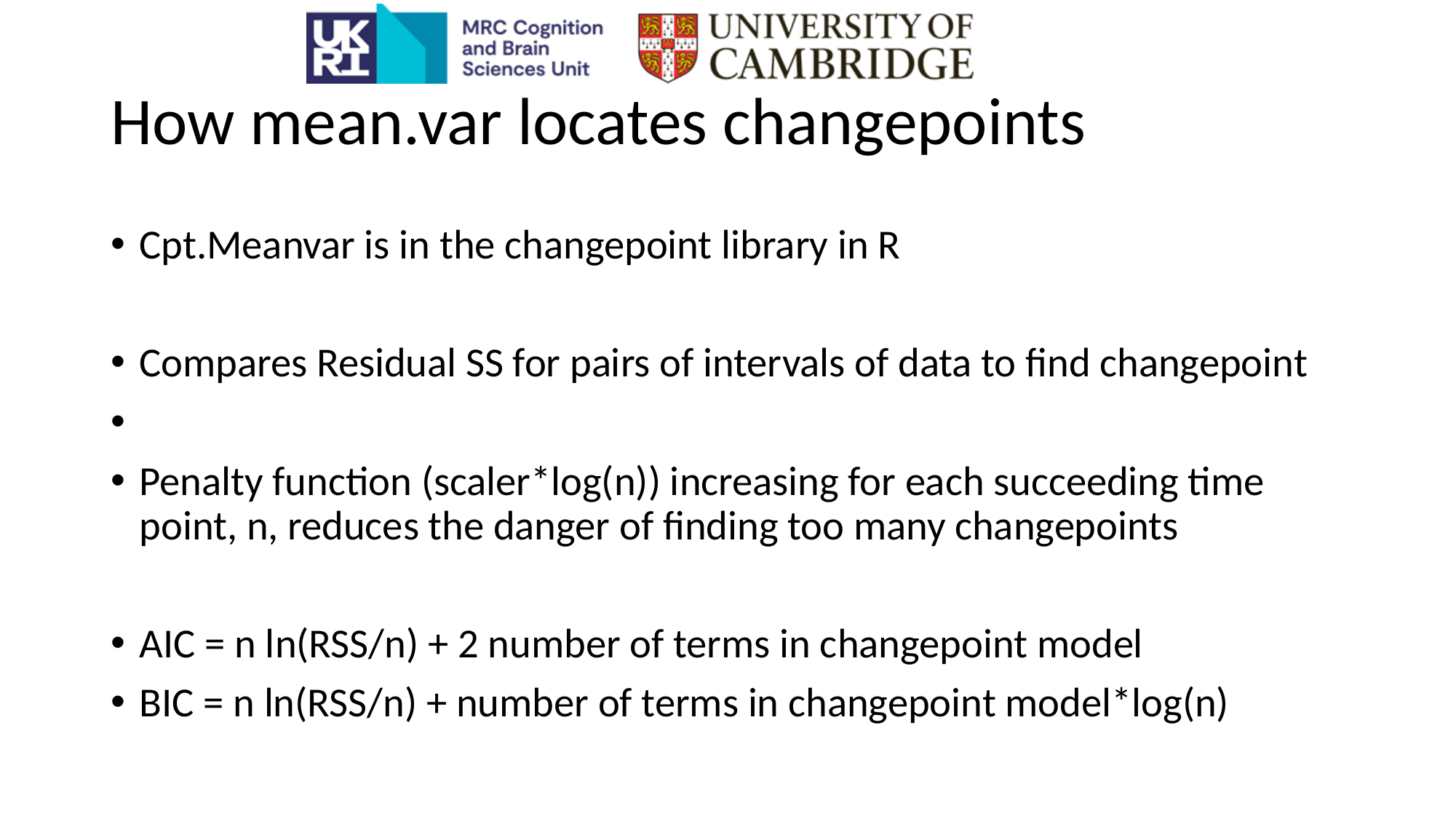

# How mean.var locates changepoints
Cpt.Meanvar is in the changepoint library in R

Compares Residual SS for pairs of intervals of data to find changepoint

Penalty function (scaler*log(n)) increasing for each succeeding time point, n, reduces the danger of finding too many changepoints

AIC = n ln(RSS/n) + 2 number of terms in changepoint model
BIC = n ln(RSS/n) + number of terms in changepoint model*log(n)